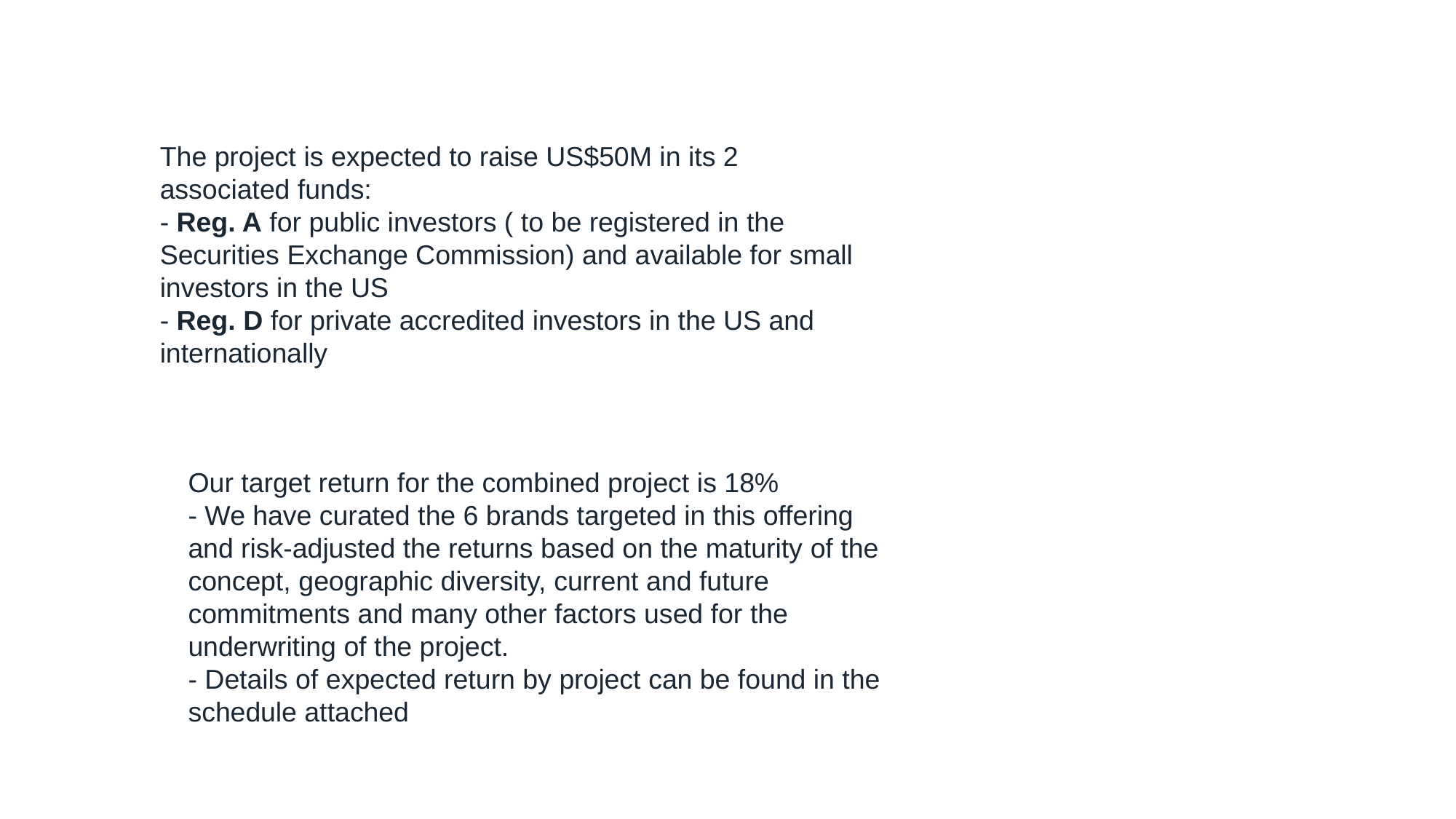

​​The project is expected to raise US$50M in its 2 associated funds:
​​- Reg. A for public investors ( to be registered in the Securities Exchange Commission) and available for small investors in the US
​​- Reg. D for private accredited investors in the US and internationally
​
​​Our target return for the combined project is 18%
​​- We have curated the 6 brands targeted in this offering and risk-adjusted the returns based on the maturity of the concept, geographic diversity, current and future commitments and many other factors used for the underwriting of the project.
​​- Details of expected return by project can be found in the schedule attached